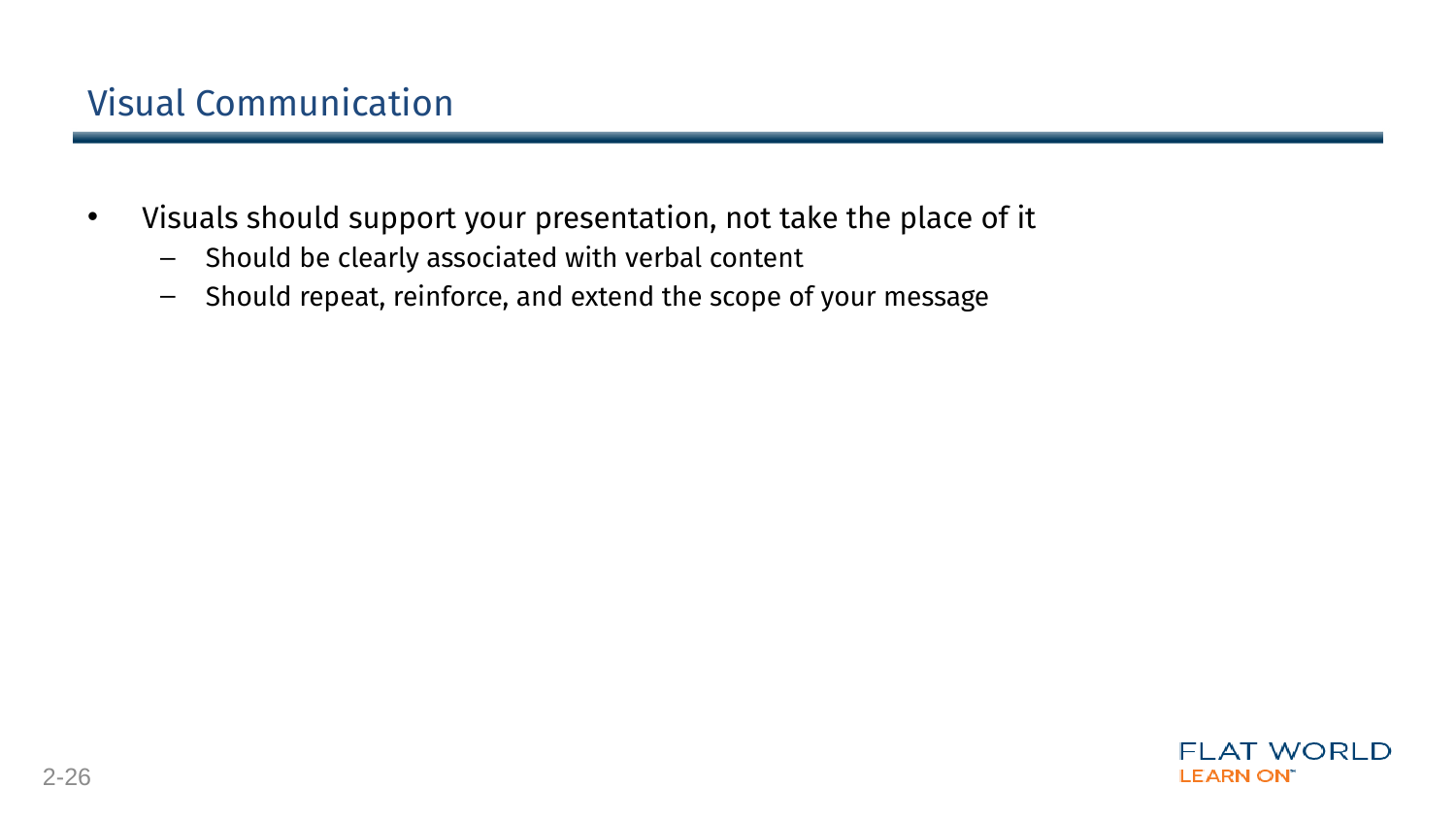

# Visual Communication
Visuals should support your presentation, not take the place of it
Should be clearly associated with verbal content
Should repeat, reinforce, and extend the scope of your message

2-26